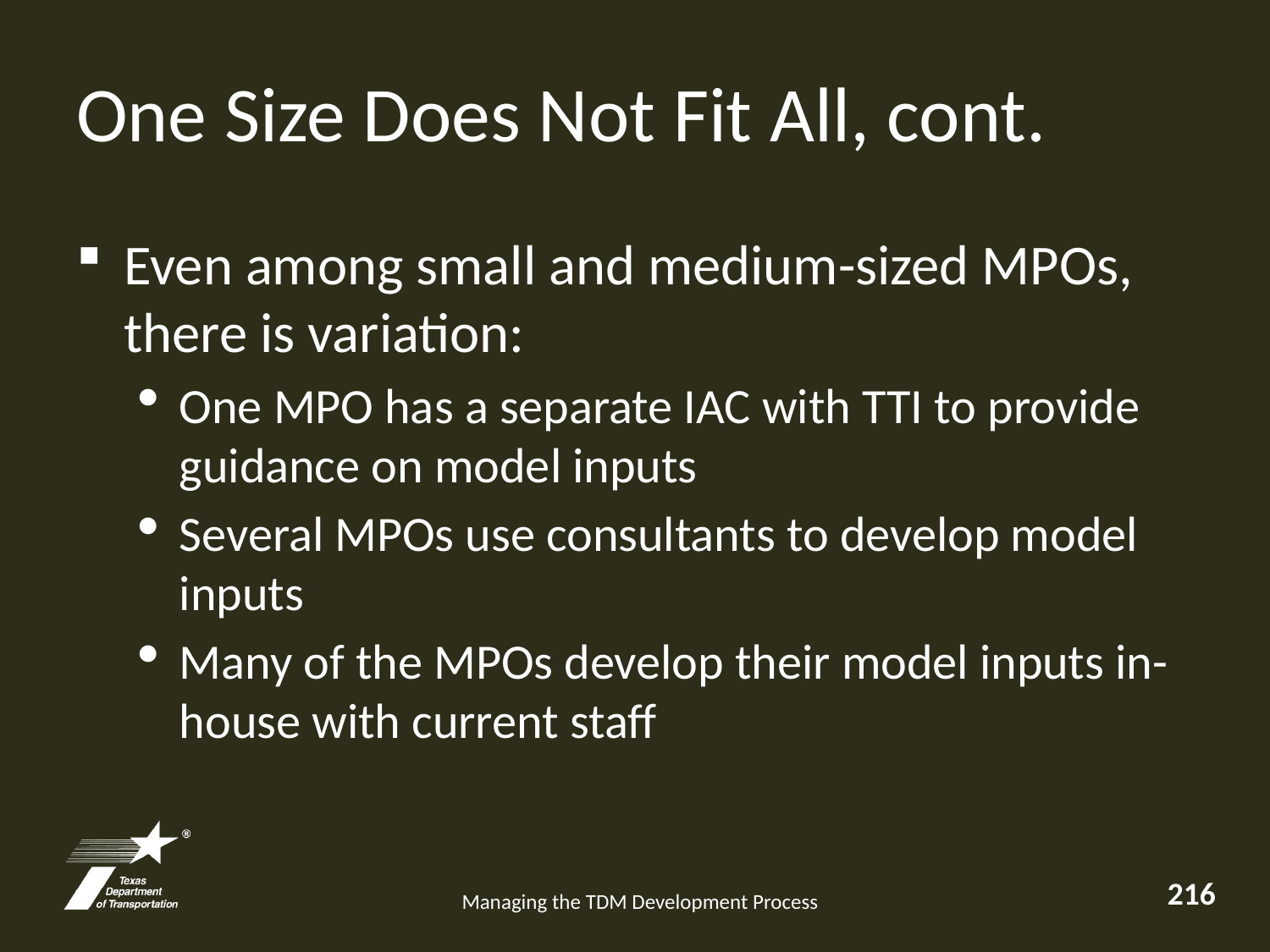

# One Size Does Not Fit All, cont.
Even among small and medium-sized MPOs, there is variation:
One MPO has a separate IAC with TTI to provide guidance on model inputs
Several MPOs use consultants to develop model inputs
Many of the MPOs develop their model inputs in-house with current staff